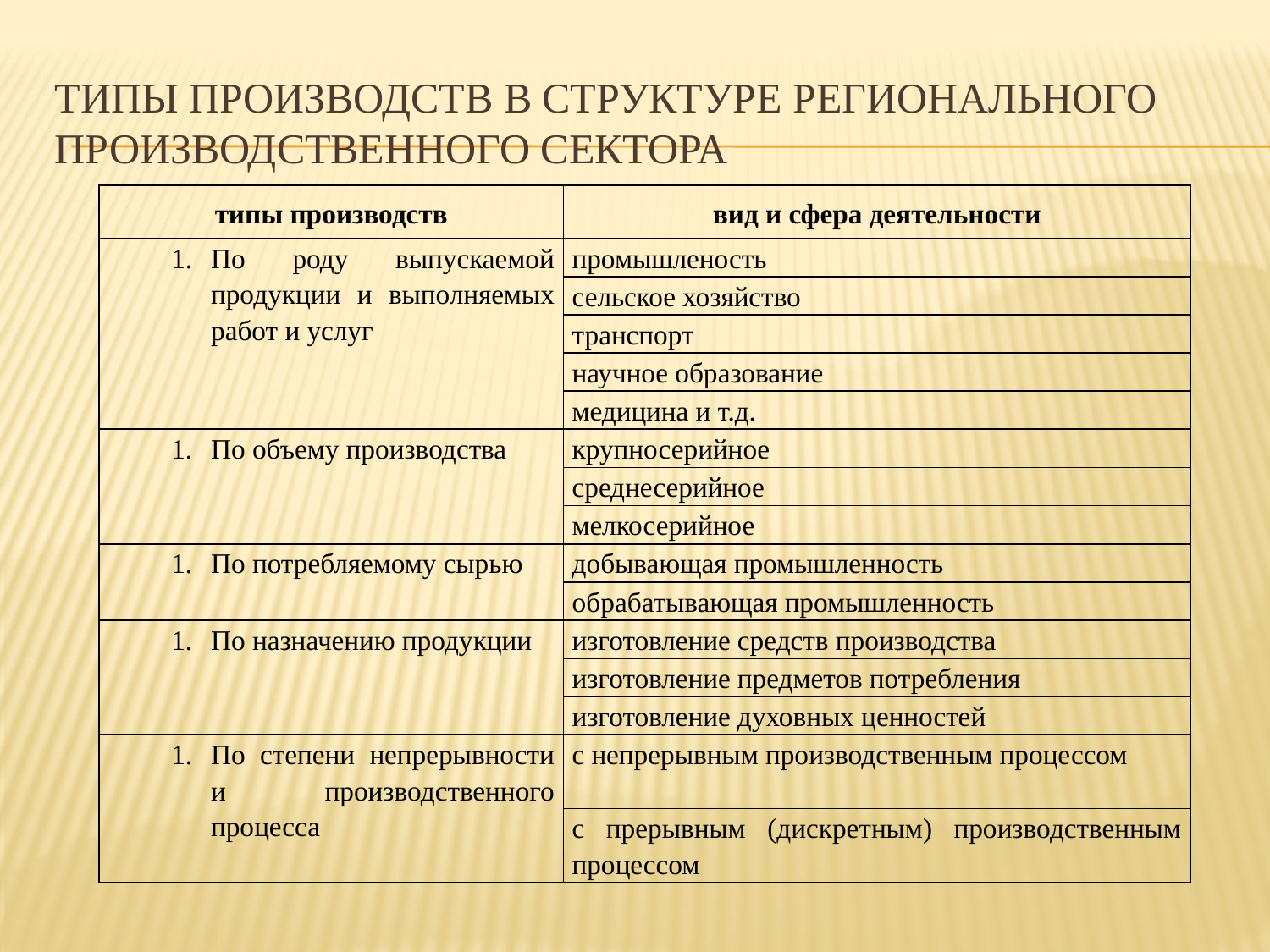

# Типы производств в структуре регионального производственного сектора
| типы производств | вид и сфера деятельности |
| --- | --- |
| По роду выпускаемой продукции и выполняемых работ и услуг | промышленость |
|  | сельское хозяйство |
|  | транспорт |
|  | научное образование |
|  | медицина и т.д. |
| По объему производства | крупносерийное |
|  | среднесерийное |
|  | мелкосерийное |
| По потребляемому сырью | добывающая промышленность |
|  | обрабатывающая промышленность |
| По назначению продукции | изготовление средств производства |
|  | изготовление предметов потребления |
|  | изготовление духовных ценностей |
| По степени непрерывности и производственного процесса | с непрерывным производственным процессом |
|  | с прерывным (дискретным) производственным процессом |